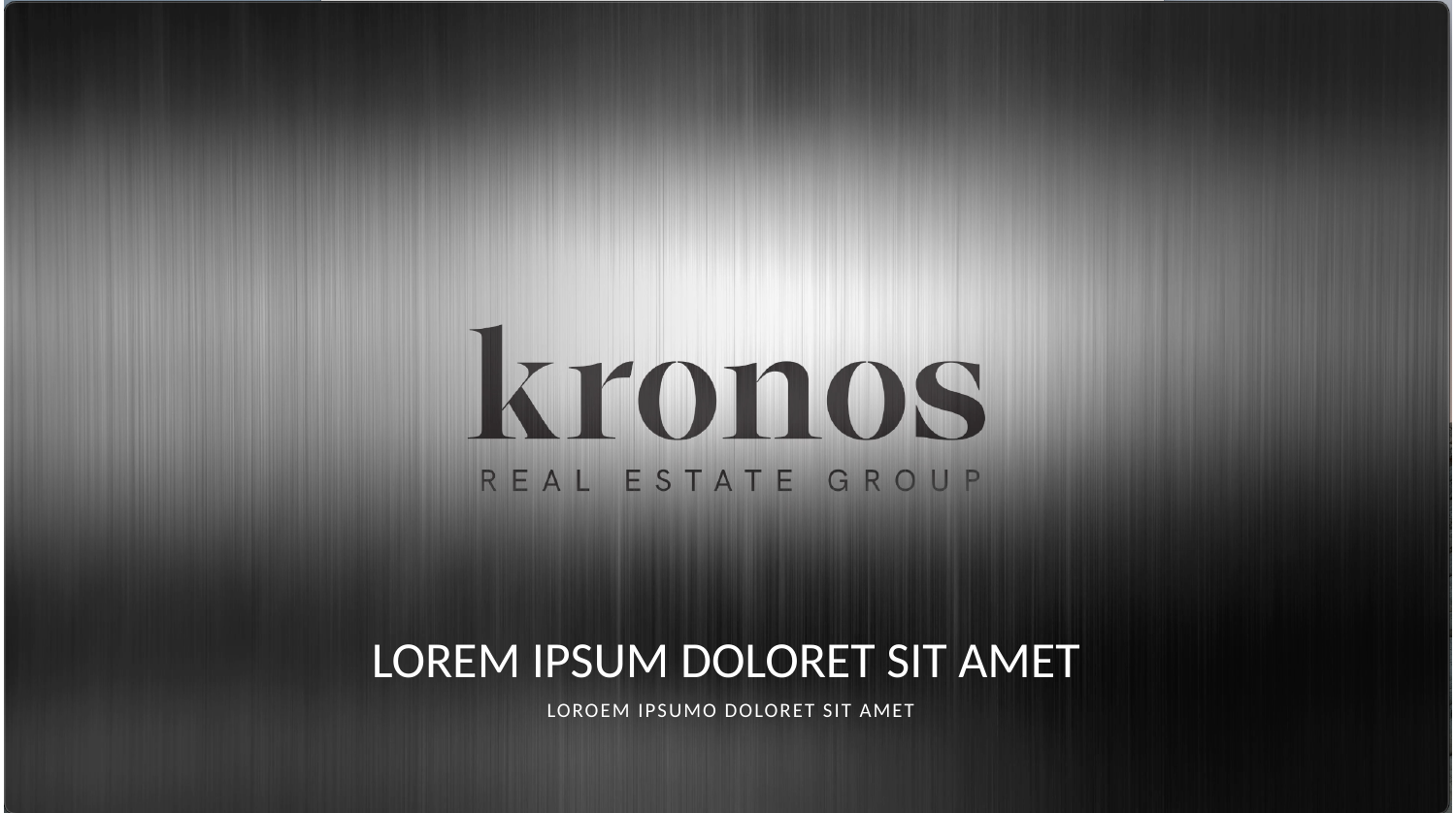

# LOREM IPSUM DOLORET SIT AMET
LOROEM IPSUMO DOLORET SIT AMET